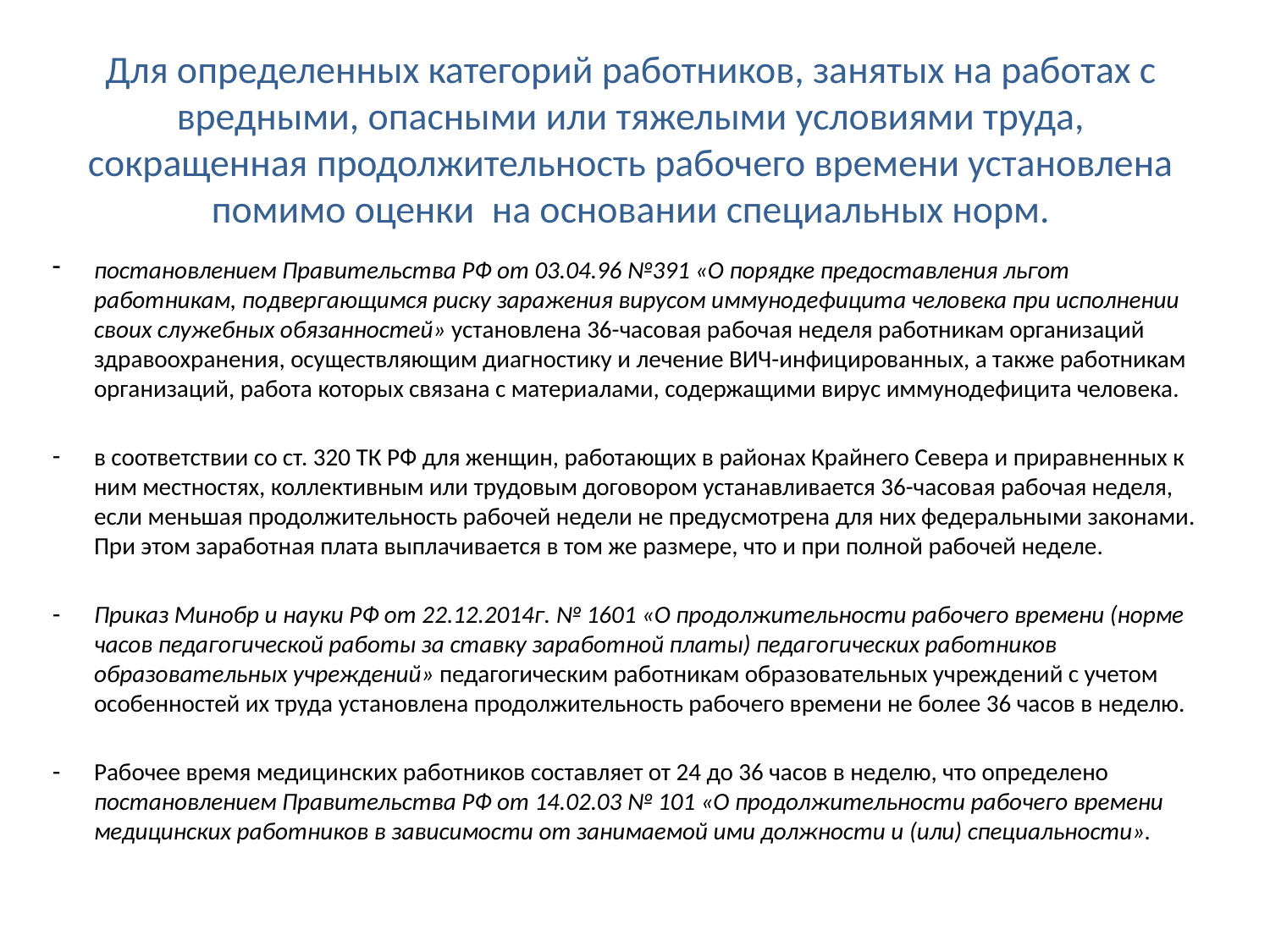

# Для определенных категорий работников, занятых на работах с вредными, опасными или тяжелыми условиями труда, сокращенная продолжительность рабочего времени установлена помимо оценки  на основании специальных норм.
постановлением Правительства РФ от 03.04.96 №391 «О порядке предоставления льгот работникам, подвергающимся риску заражения вирусом иммунодефицита человека при исполнении своих служебных обязанностей» установлена 36-часовая рабочая неделя работникам организаций здравоохранения, осуществляющим диагностику и лечение ВИЧ-инфицированных, а также работникам организаций, работа которых связана с материалами, содержащими вирус иммунодефицита человека.

в соответствии со ст. 320 ТК РФ для женщин, работающих в районах Крайнего Севера и приравненных к ним местностях, коллективным или трудовым договором устанавливается 36-часовая рабочая неделя, если меньшая продолжительность рабочей недели не предусмотрена для них федеральными законами. При этом заработная плата выплачивается в том же размере, что и при полной рабочей неделе.

Приказ Минобр и науки РФ от 22.12.2014г. № 1601 «О продолжительности рабочего времени (норме часов педагогической работы за ставку заработной платы) педагогических работников образовательных учреждений» педагогическим работникам образовательных учреждений с учетом особенностей их труда установлена продолжительность рабочего времени не более 36 часов в неделю.

Рабочее время медицинских работников составляет от 24 до 36 часов в неделю, что определено постановлением Правительства РФ от 14.02.03 № 101 «О продолжительности рабочего времени медицинских работников в зависимости от занимаемой ими должности и (или) специальности».